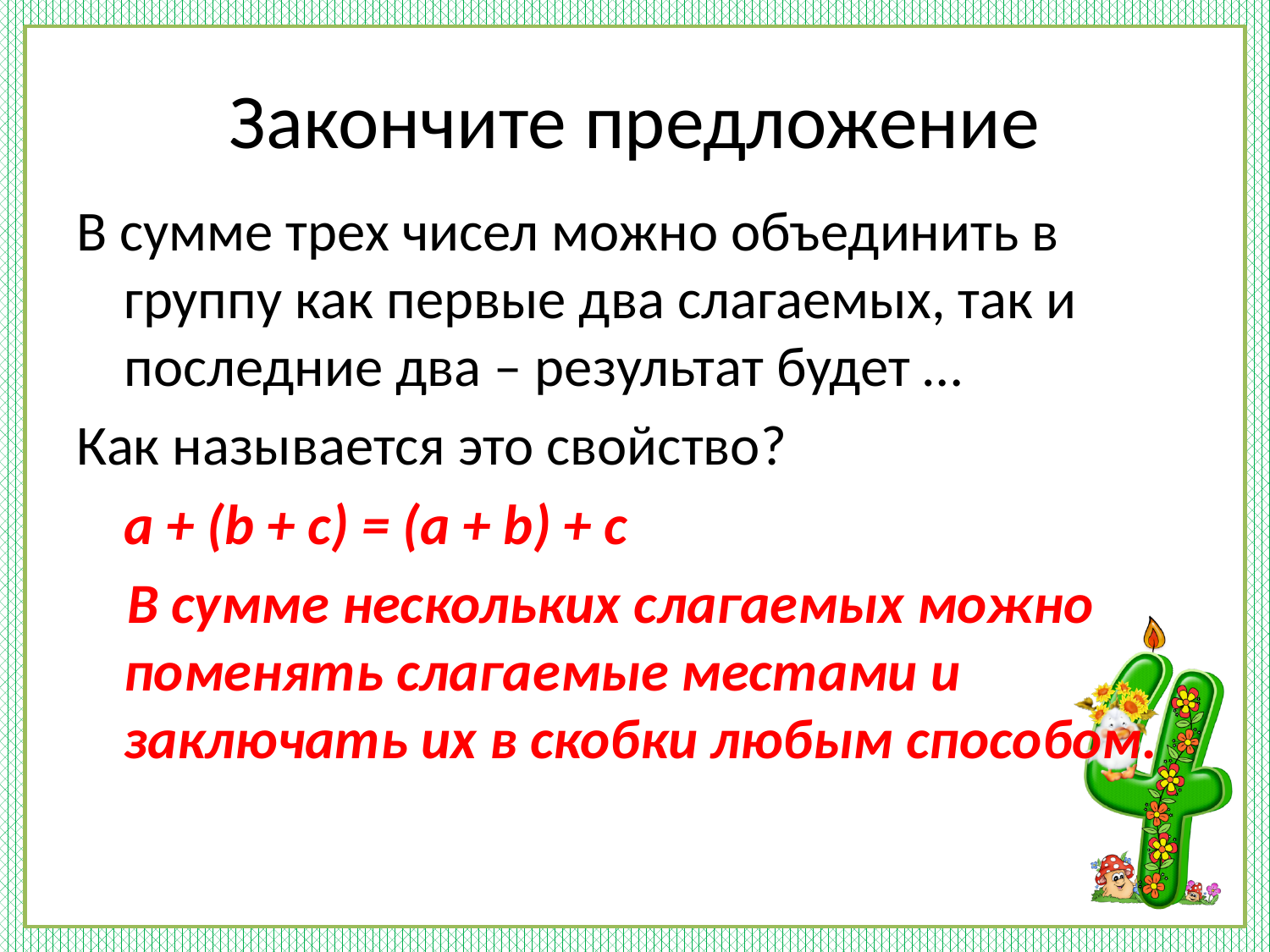

# Закончите предложение
В сумме трех чисел можно объединить в группу как первые два слагаемых, так и последние два – результат будет …
Как называется это свойство?
	a + (b + c) = (a + b) + c
    В сумме нескольких слагаемых можно поменять слагаемые местами и заключать их в скобки любым способом.